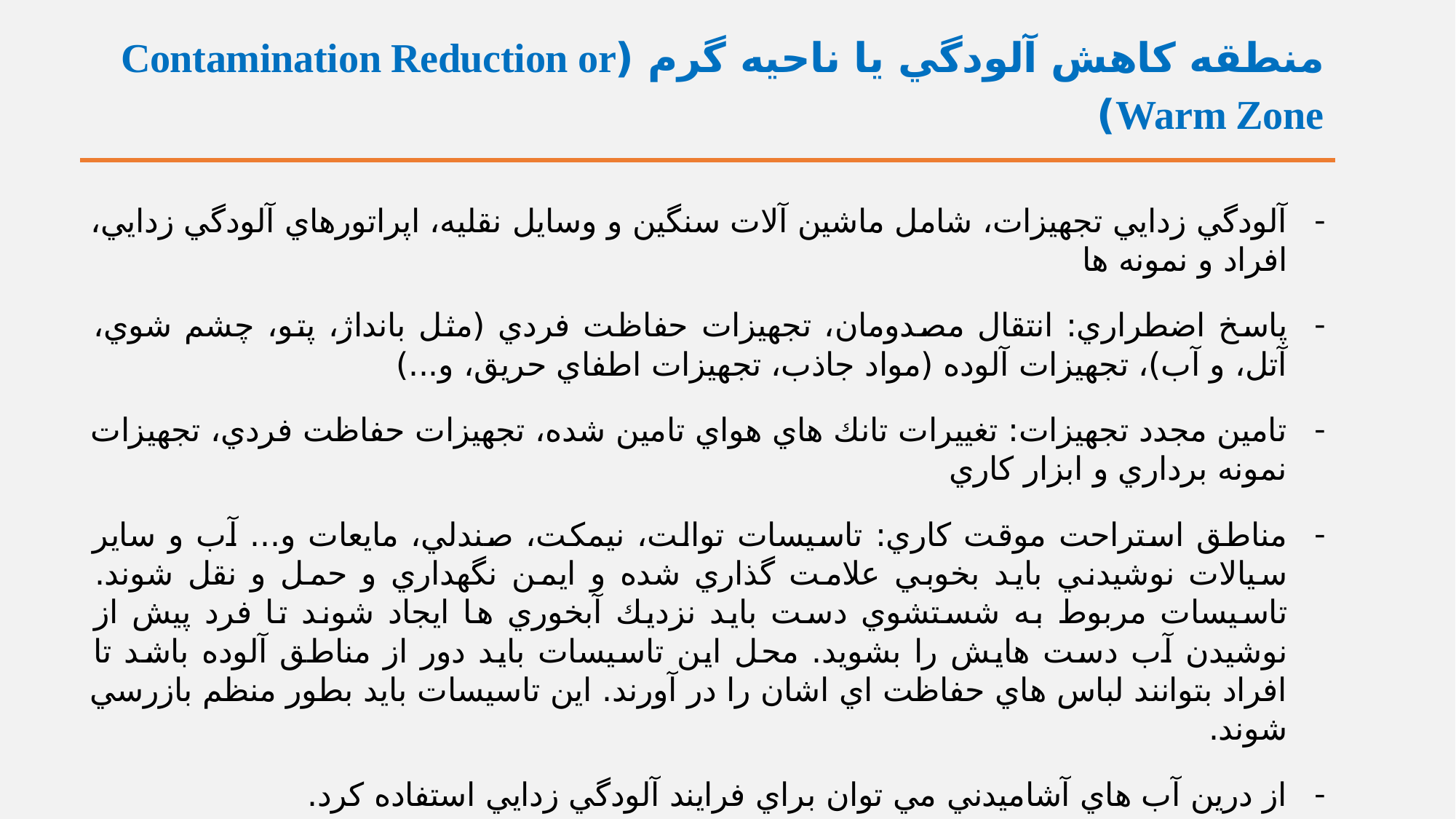

# منطقه كاهش آلودگي يا ناحيه گرم (Contamination Reduction or Warm Zone)
آلودگي زدايي تجهيزات، شامل ماشين آلات سنگين و وسايل نقليه، اپراتورهاي آلودگي زدايي، افراد و نمونه ها
پاسخ اضطراري: انتقال مصدومان، تجهيزات حفاظت فردي (مثل بانداژ، پتو، چشم شوي، آتل، و آب)، تجهيزات آلوده (مواد جاذب، تجهيزات اطفاي حريق، و...)
تامين مجدد تجهيزات: تغييرات تانك هاي هواي تامين شده، تجهيزات حفاظت فردي، تجهيزات نمونه برداري و ابزار كاري
مناطق استراحت موقت كاري: تاسيسات توالت، نيمكت، صندلي، مايعات و... آب و ساير سيالات نوشيدني بايد بخوبي علامت گذاري شده و ايمن نگهداري و حمل و نقل شوند. تاسيسات مربوط به شستشوي دست بايد نزديك آبخوري ها ايجاد شوند تا فرد پيش از نوشيدن آب دست هايش را بشويد. محل اين تاسيسات بايد دور از مناطق آلوده باشد تا افراد بتوانند لباس هاي حفاظت اي اشان را در آورند. اين تاسيسات بايد بطور منظم بازرسي شوند.
از درين آب هاي آشاميدني مي توان براي فرايند آلودگي زدايي استفاده كرد.